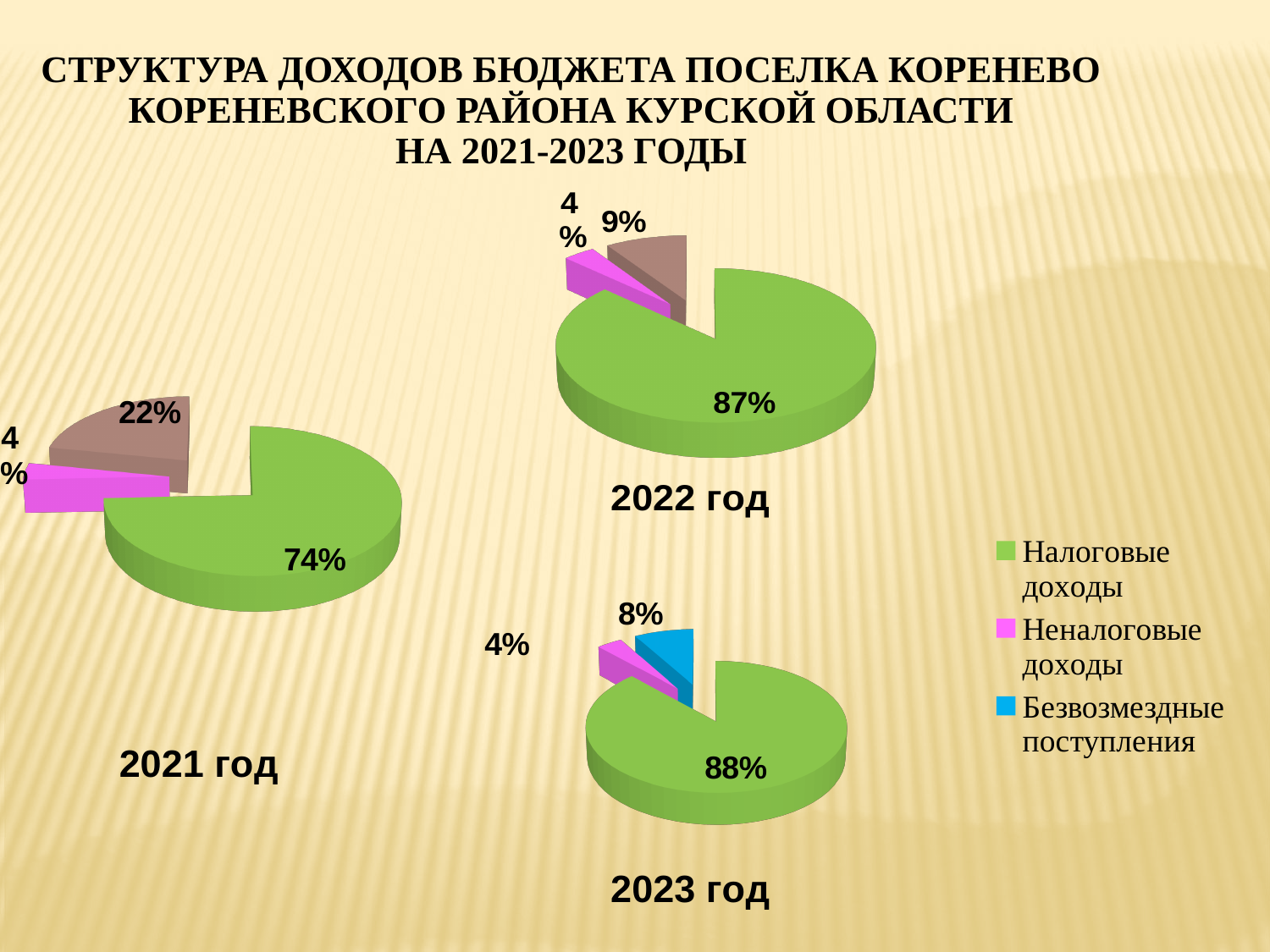

Структура доходов бюджета поселка Коренево кореневского района курской области
на 2021-2023 годы

[unsupported chart]

[unsupported chart]

[unsupported chart]